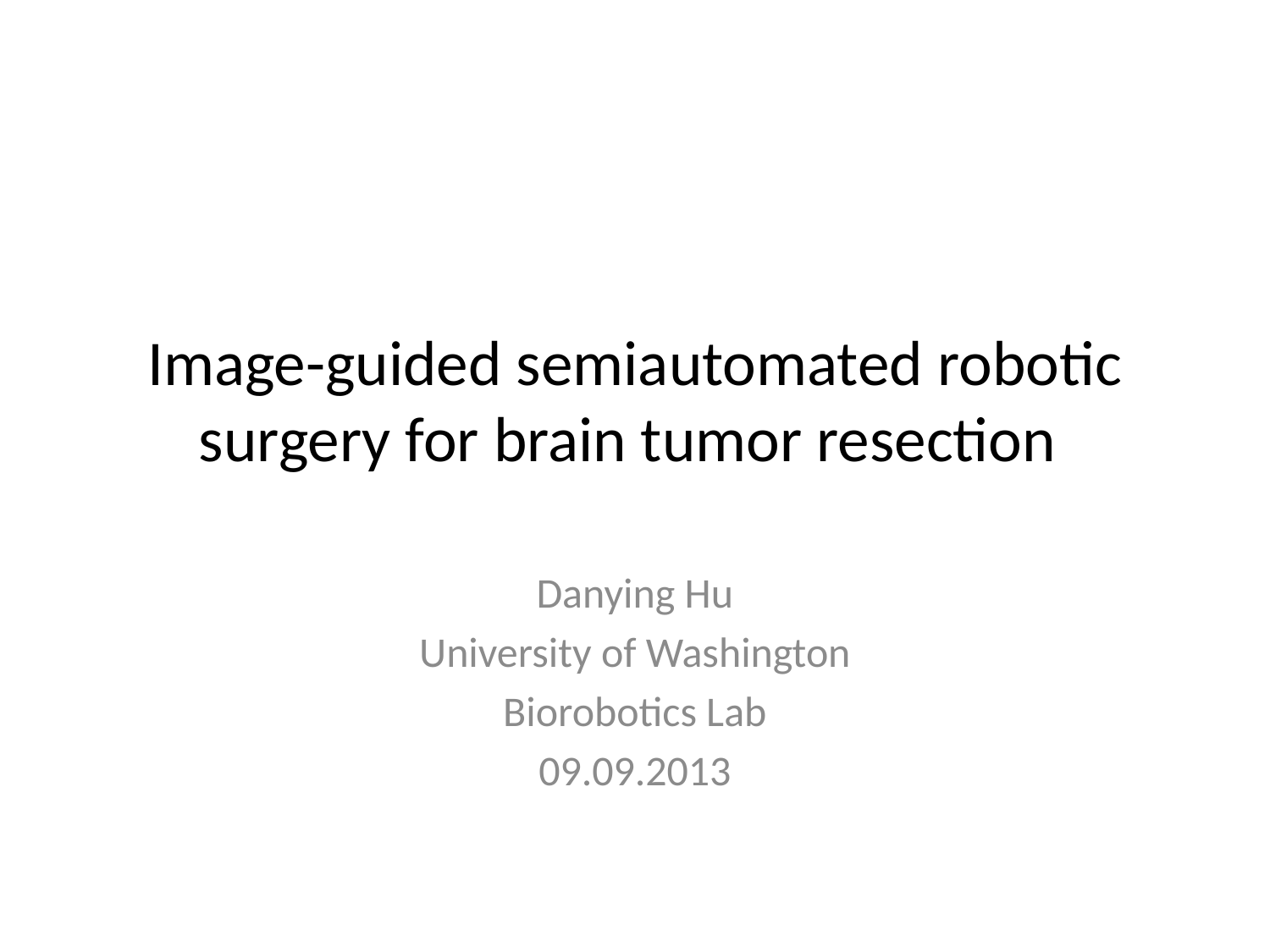

# Image-guided semiautomated robotic surgery for brain tumor resection
Danying Hu
University of Washington
Biorobotics Lab
09.09.2013